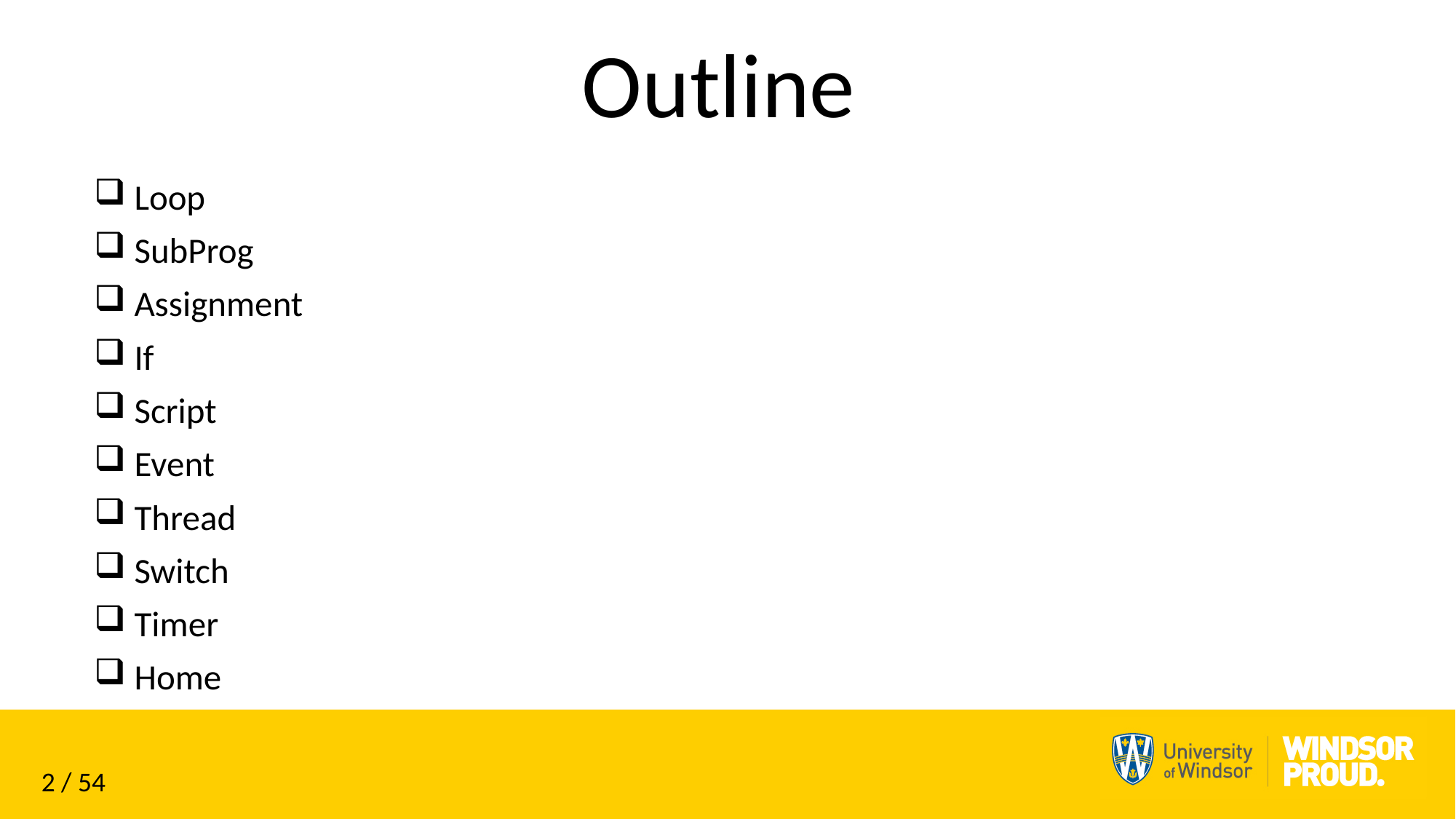

# Outline
Loop
SubProg
Assignment
If
Script
Event
Thread
Switch
Timer
Home

2